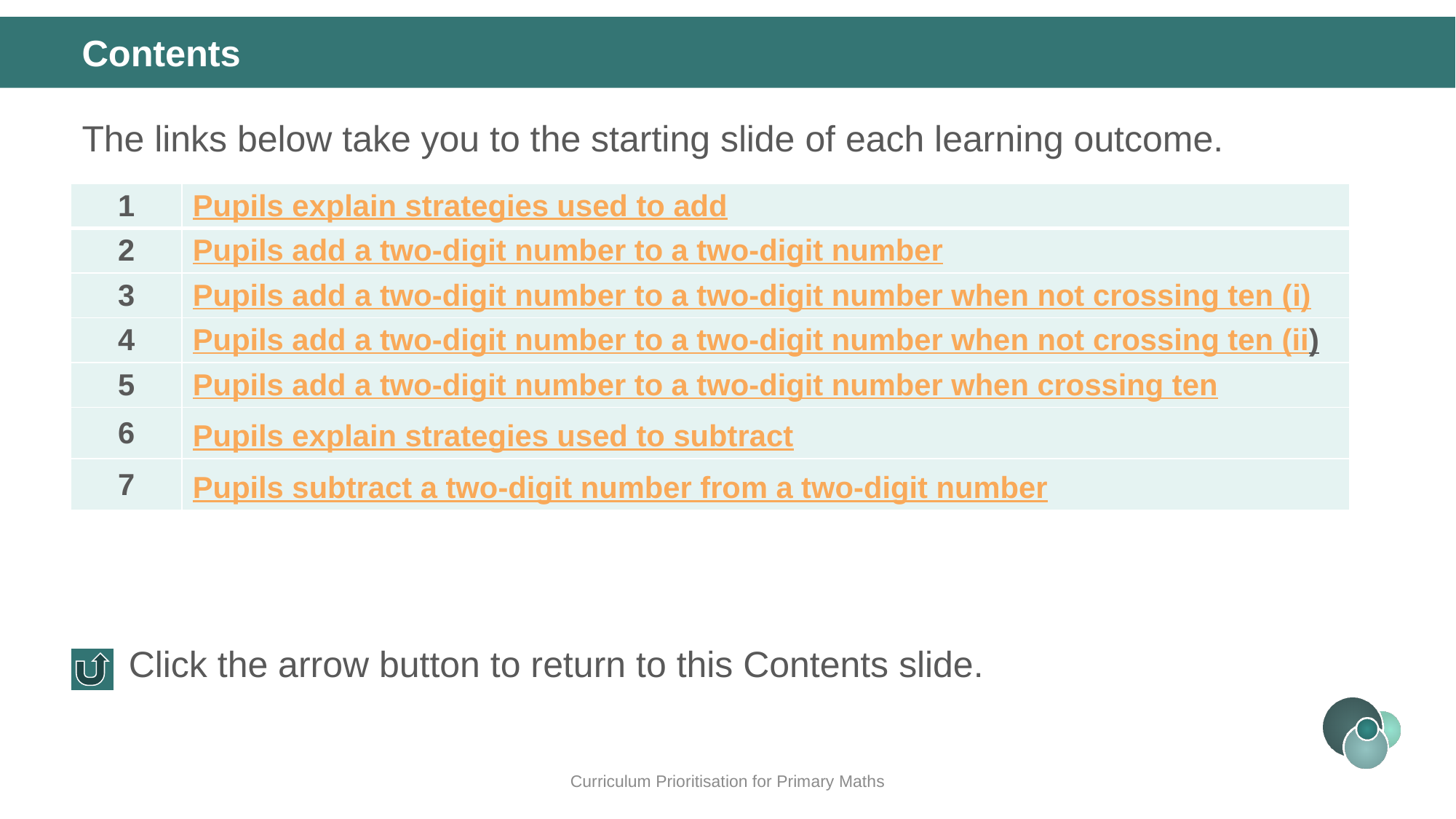

Contents
The links below take you to the starting slide of each learning outcome.
| 1 | Pupils explain strategies used to add |
| --- | --- |
| 2 | Pupils add a two-digit number to a two-digit number |
| 3 | Pupils add a two-digit number to a two-digit number when not crossing ten (i) |
| 4 | Pupils add a two-digit number to a two-digit number when not crossing ten (ii) |
| 5 | Pupils add a two-digit number to a two-digit number when crossing ten |
| 6 | Pupils explain strategies used to subtract |
| 7 | Pupils subtract a two-digit number from a two-digit number |
Click the arrow button to return to this Contents slide.

Curriculum Prioritisation for Primary Maths